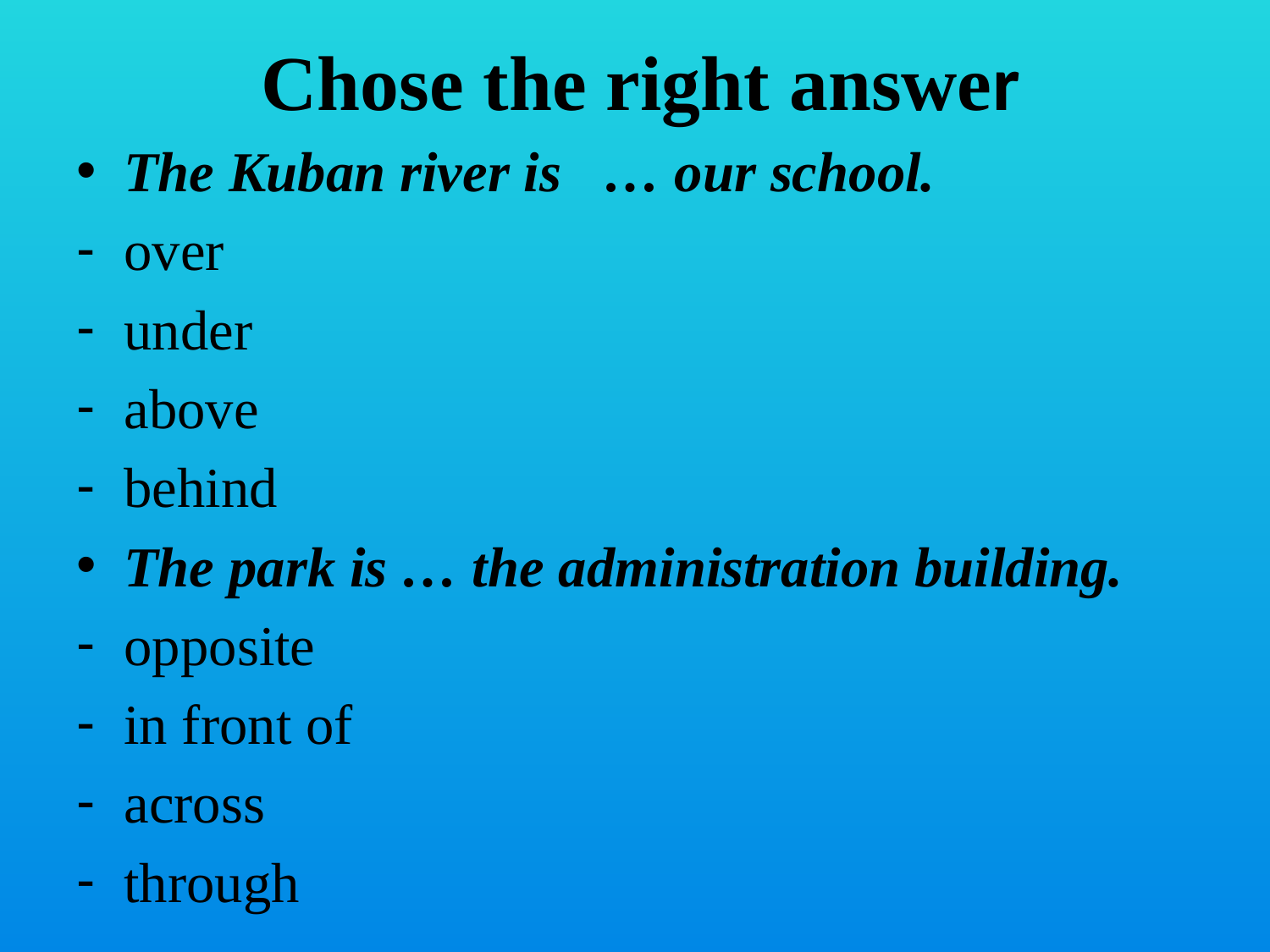

# Chose the right answer
The Kuban river is   … our school.
over
under
above
behind
The park is … the administration building.
opposite
in front of
across
through